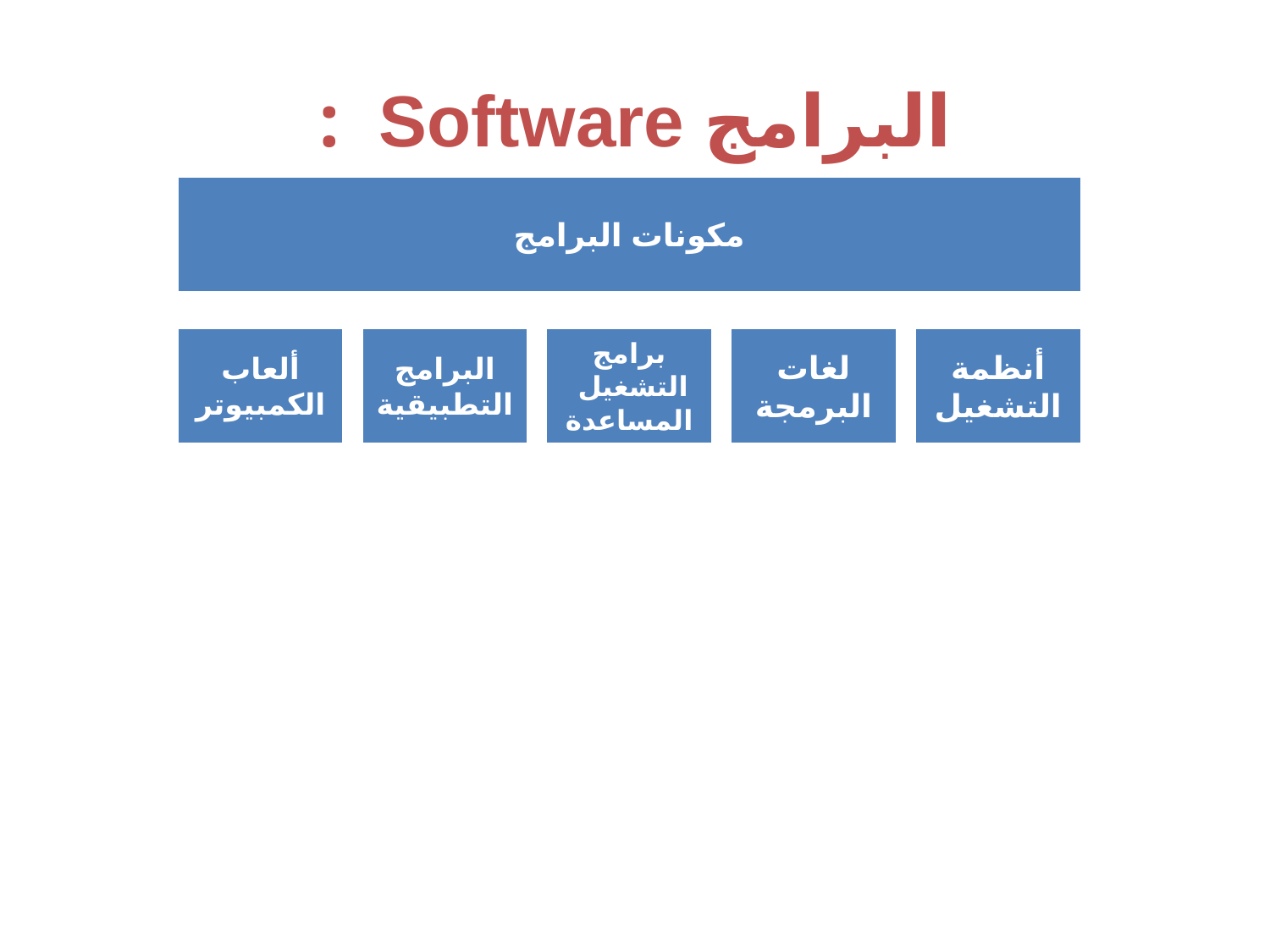

# البرامج Software  :
ألعاب الكمبيوتر
برامج التشغيل
المساعدة
لغات البرمجة
أنظمة التشغيل
مكونات البرامج
البرامج التطبيقية